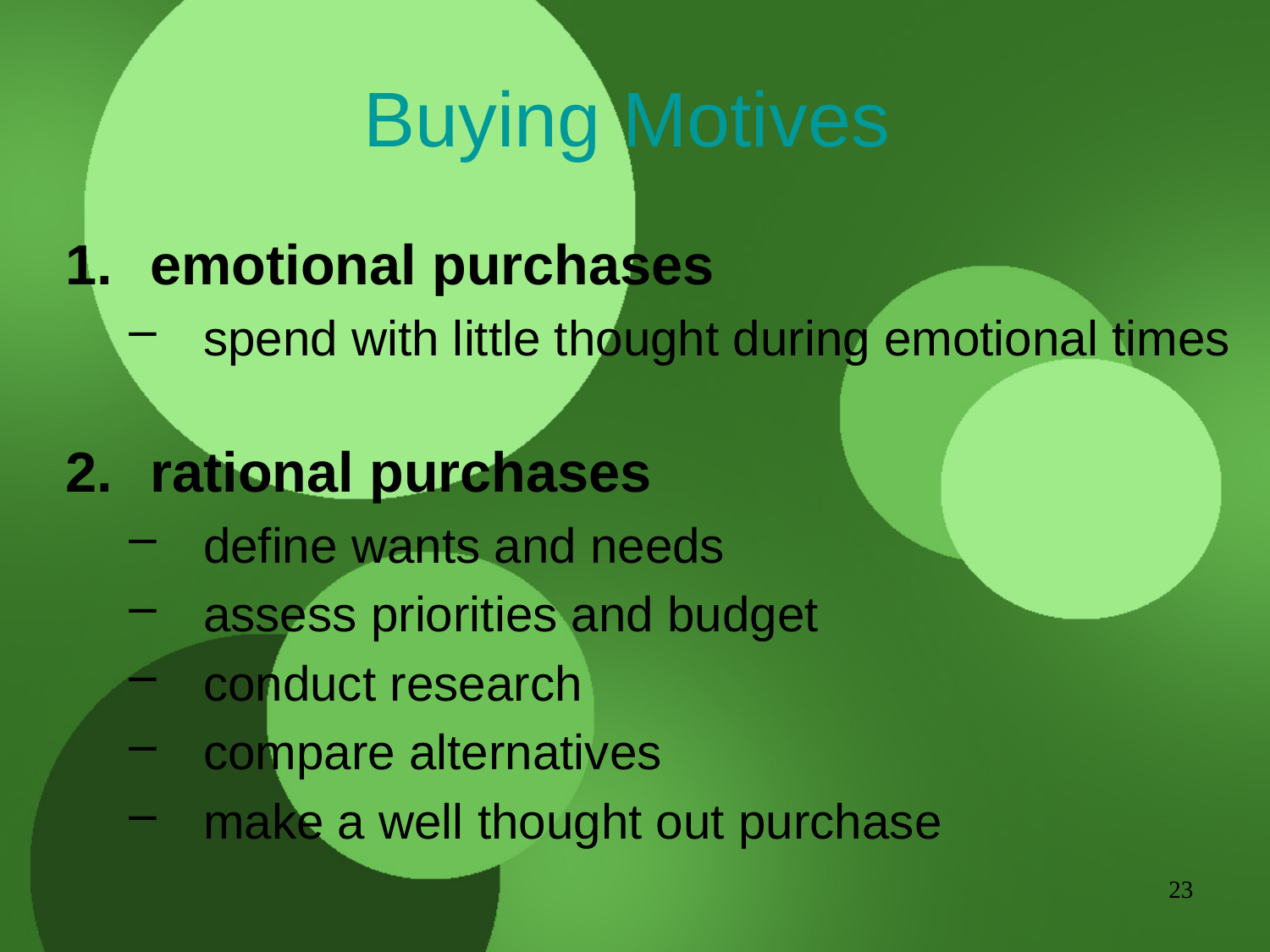

Buying Motives
emotional purchases
spend with little thought during emotional times
rational purchases
define wants and needs
assess priorities and budget
conduct research
compare alternatives
make a well thought out purchase
23